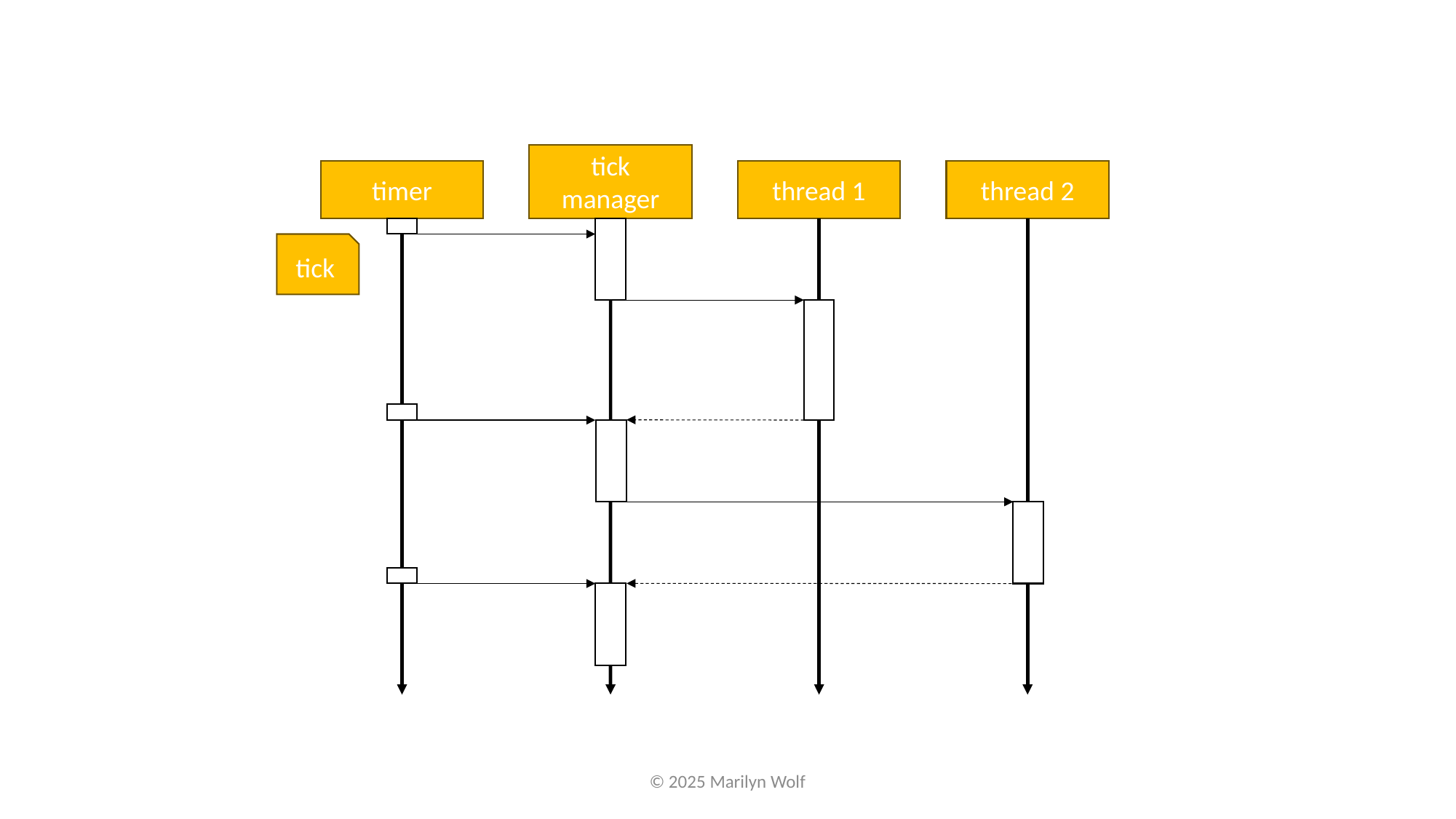

tick manager
timer
thread 1
thread 2

tick

© 2025 Marilyn Wolf